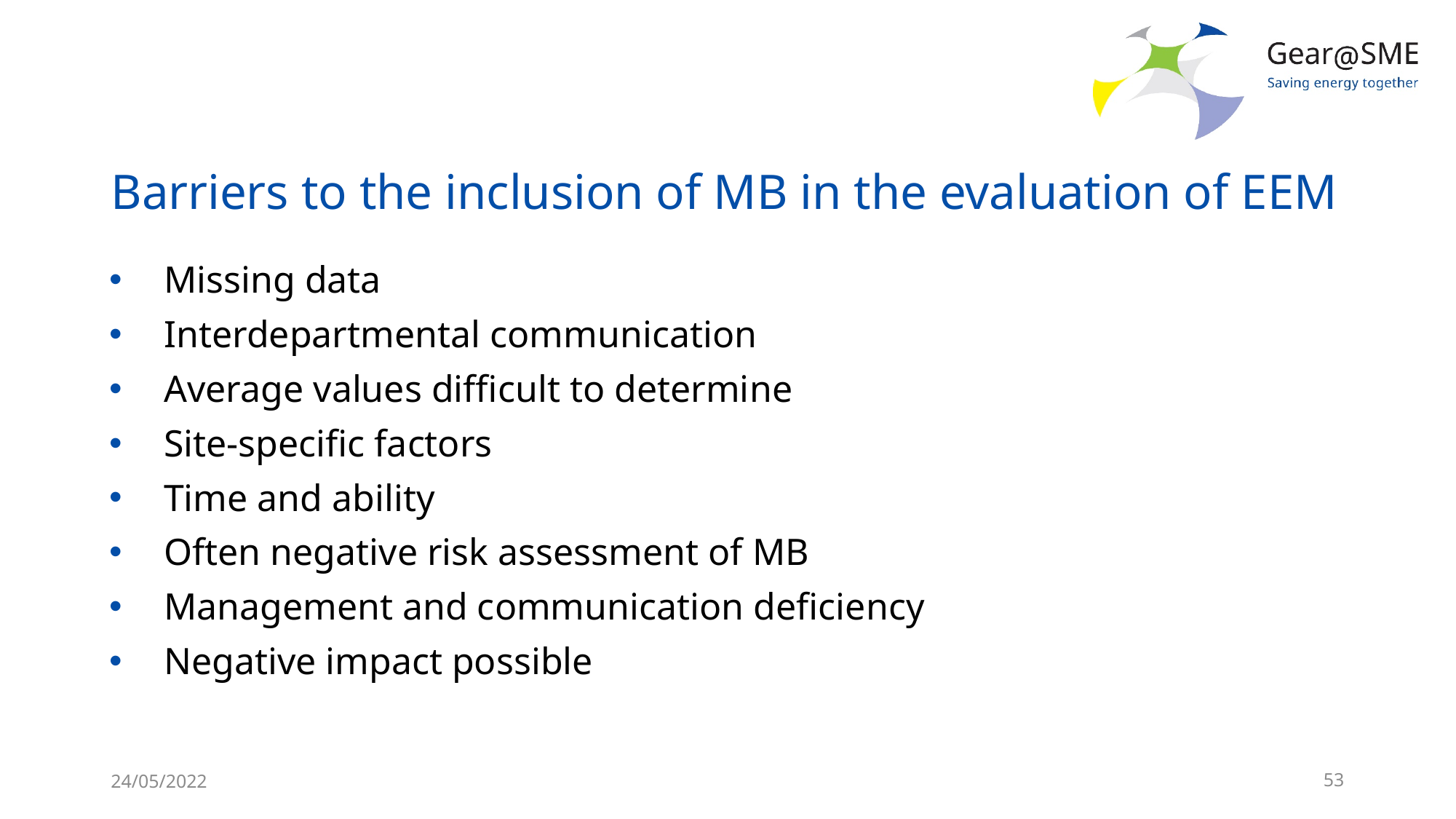

# Barriers to the inclusion of MB in the evaluation of EEM
Missing data
Interdepartmental communication
Average values difficult to determine
Site-specific factors
Time and ability
Often negative risk assessment of MB
Management and communication deficiency
Negative impact possible

24/05/2022
53